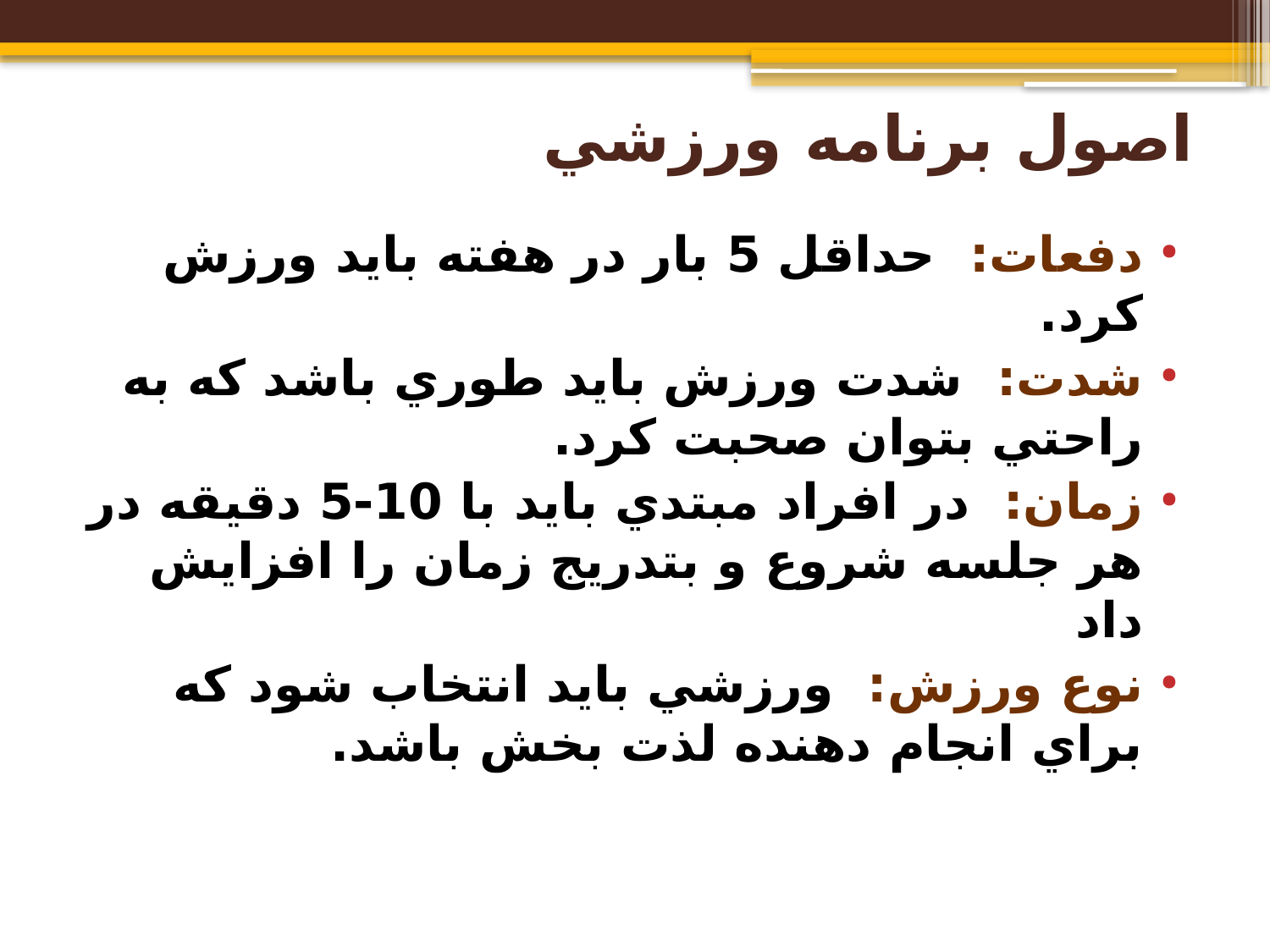

# اصول برنامه ورزشي
دفعات:  حداقل 5 بار در هفته بايد ورزش كرد.
شدت:  شدت ورزش بايد طوري باشد كه به راحتي بتوان صحبت كرد.
زمان:  در افراد مبتدي بايد با 10-5 دقيقه در هر جلسه شروع و بتدريج زمان را افزايش داد
نوع ورزش:  ورزشي بايد انتخاب شود كه براي انجام دهنده لذت بخش باشد.